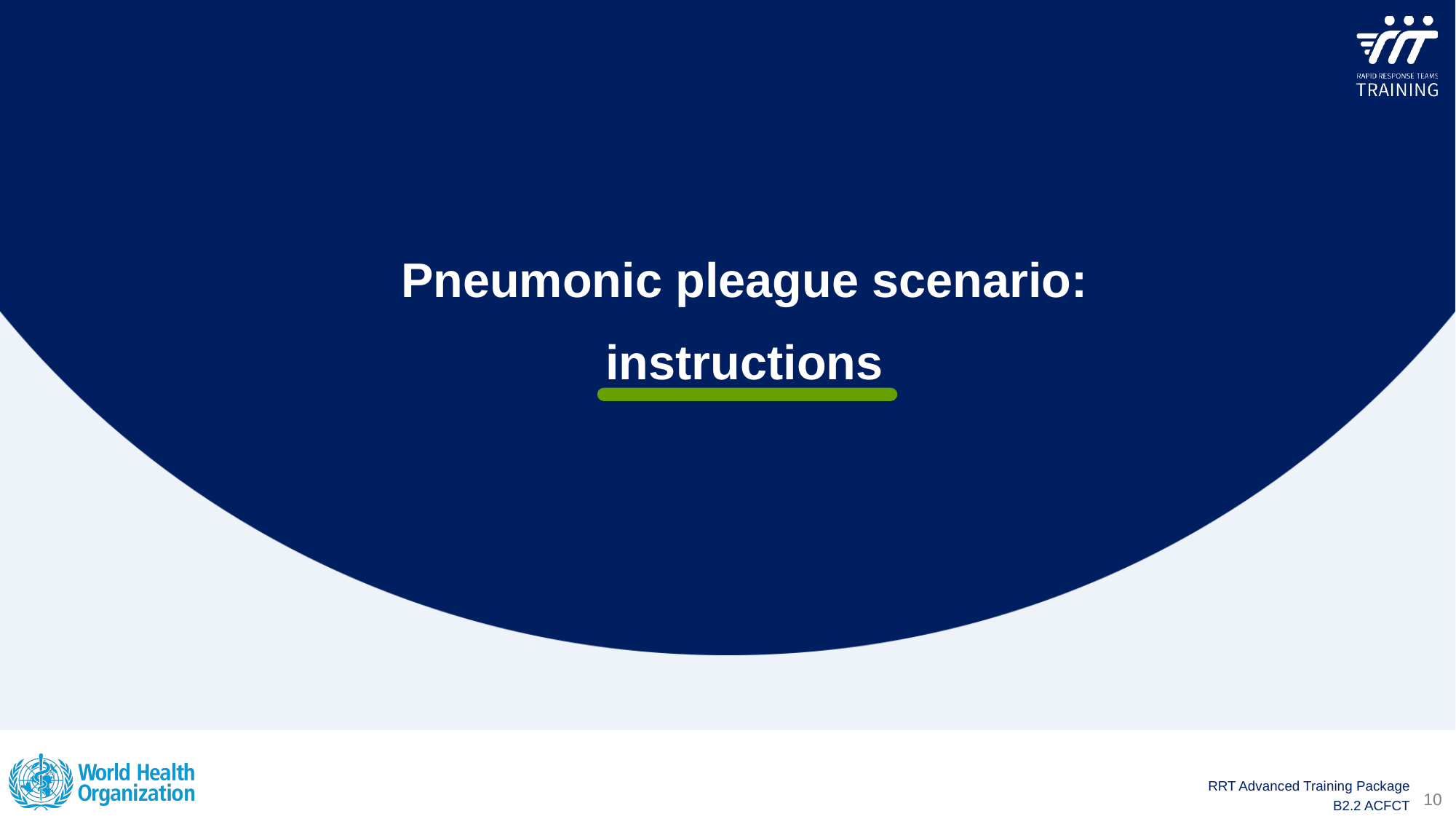

Pneumonic pleague scenario: instructions
Pneumonic pleague scenario: instructions